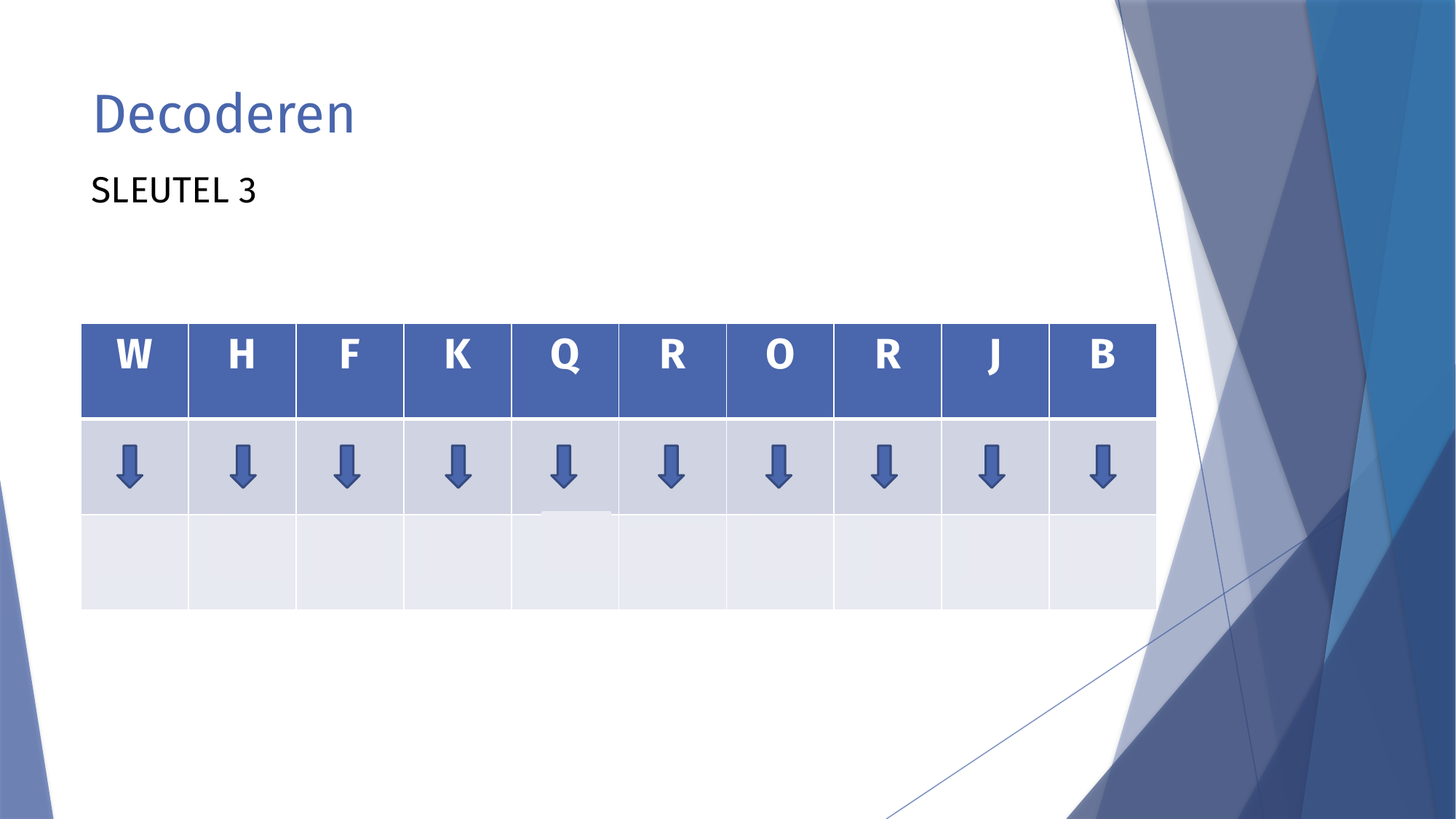

# Decoderen
SLEUTEL 3
| W | H | F | K | Q | R | O | R | J | B |
| --- | --- | --- | --- | --- | --- | --- | --- | --- | --- |
|  |  |  |  |  |  |  |  |  |  |
| T | E | C | H | N | O | L | O | G | Y |